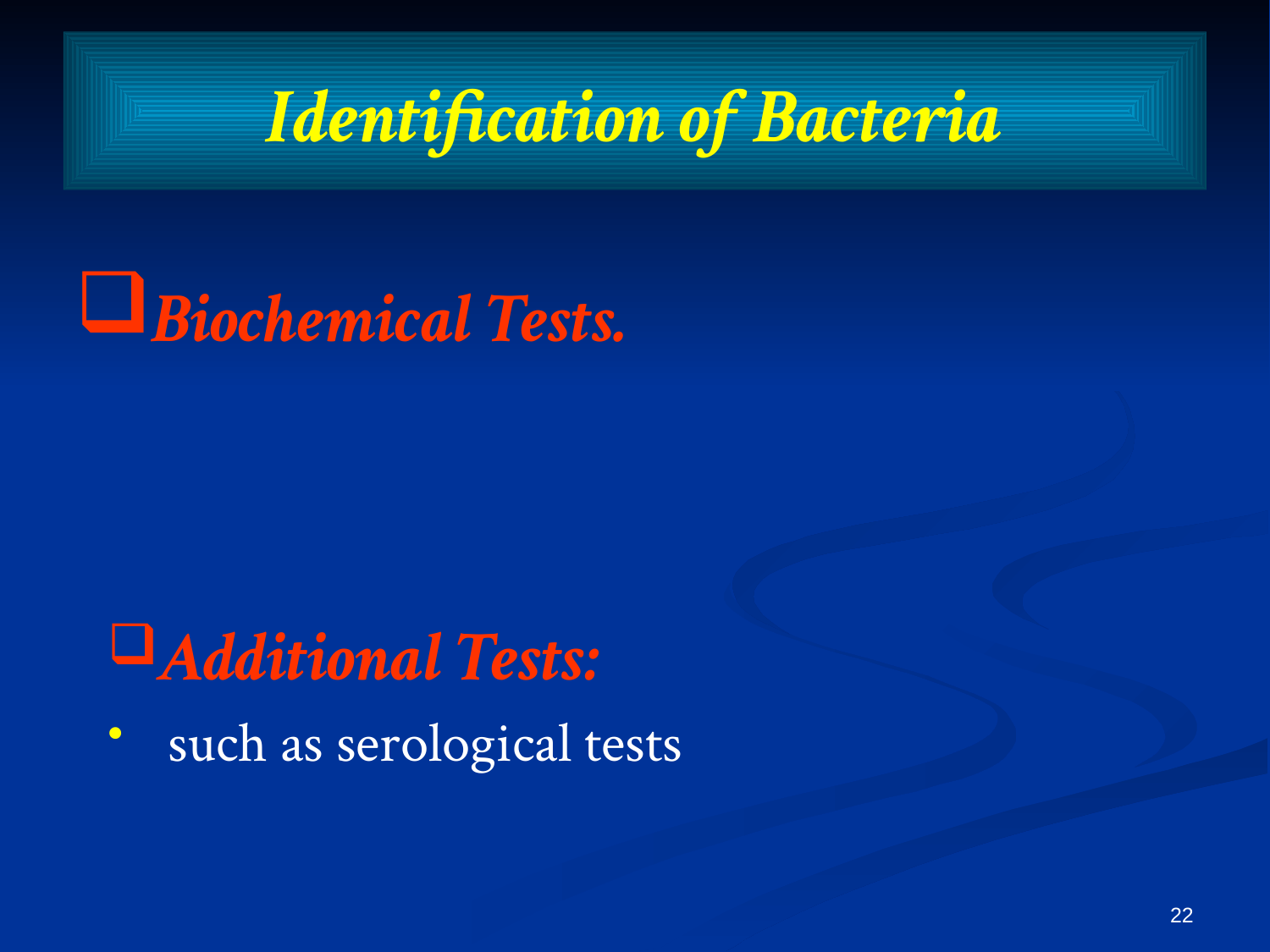

Identification of Bacteria
Biochemical Tests.
Additional Tests:
 such as serological tests
22